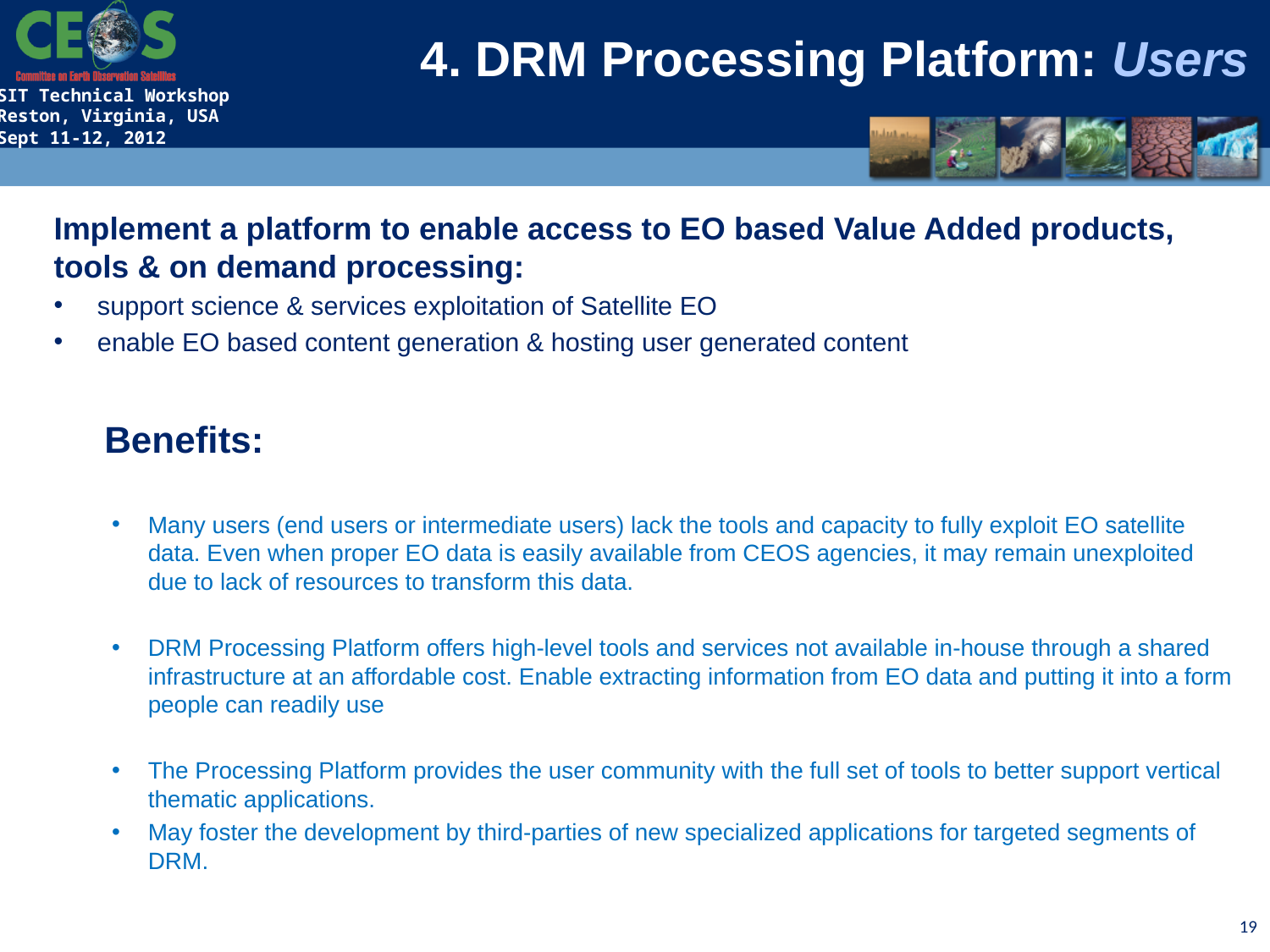

4. DRM Processing Platform: Users
Implement a platform to enable access to EO based Value Added products, tools & on demand processing:
support science & services exploitation of Satellite EO
enable EO based content generation & hosting user generated content

Benefits:

Many users (end users or intermediate users) lack the tools and capacity to fully exploit EO satellite data. Even when proper EO data is easily available from CEOS agencies, it may remain unexploited due to lack of resources to transform this data.

DRM Processing Platform offers high-level tools and services not available in-house through a shared infrastructure at an affordable cost. Enable extracting information from EO data and putting it into a form people can readily use

The Processing Platform provides the user community with the full set of tools to better support vertical thematic applications.
May foster the development by third-parties of new specialized applications for targeted segments of DRM.

19